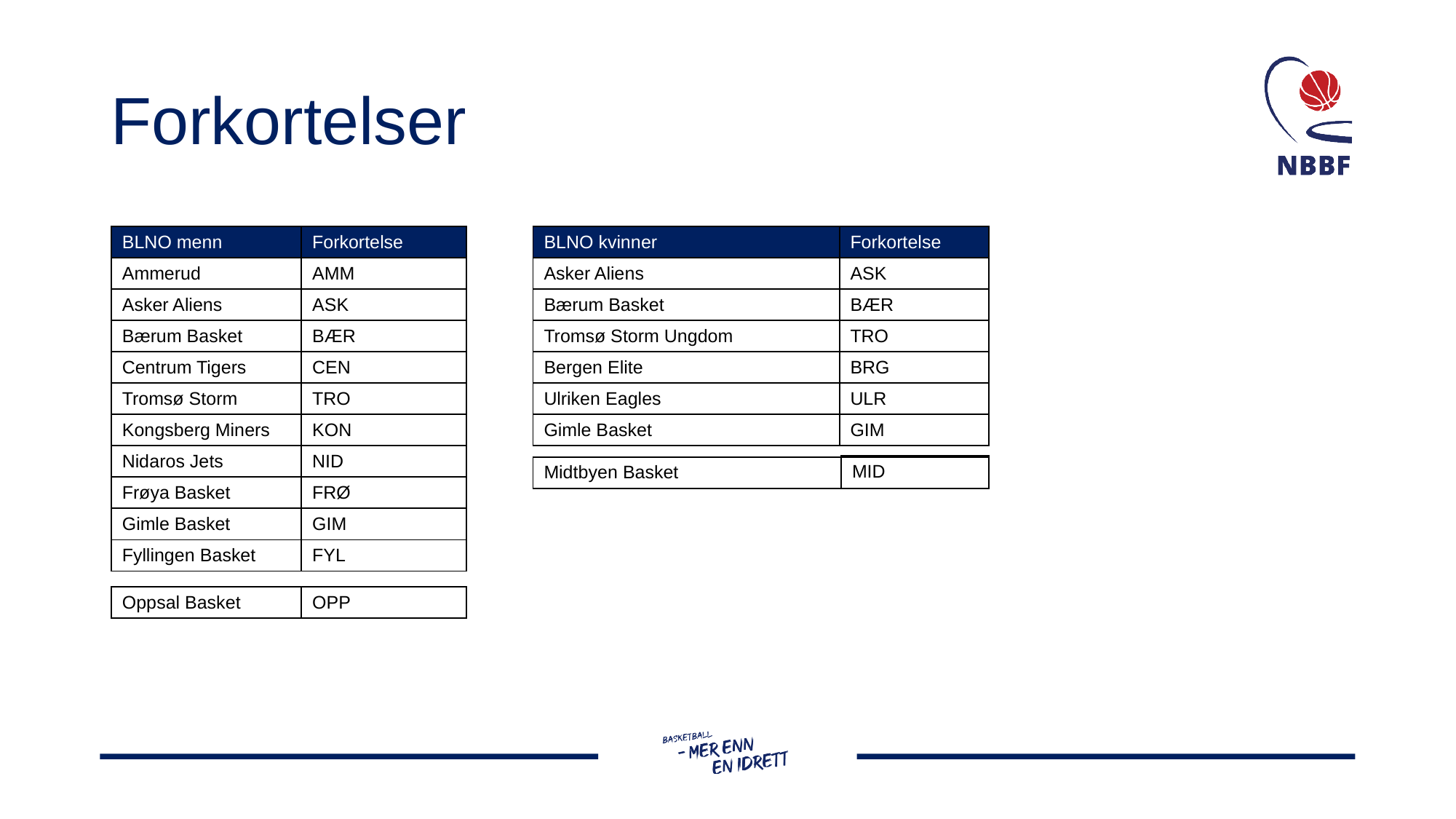

# Forkortelser
| BLNO menn | Forkortelse |
| --- | --- |
| Ammerud | AMM |
| Asker Aliens | ASK |
| Bærum Basket | BÆR |
| Centrum Tigers | CEN |
| Tromsø Storm | TRO |
| Kongsberg Miners | KON |
| Nidaros Jets | NID |
| Frøya Basket | FRØ |
| Gimle Basket | GIM |
| Fyllingen Basket | FYL |
| BLNO kvinner | Forkortelse |
| --- | --- |
| Asker Aliens | ASK |
| Bærum Basket | BÆR |
| Tromsø Storm Ungdom | TRO |
| Bergen Elite | BRG |
| Ulriken Eagles | ULR |
| Gimle Basket | GIM |
| MID |
| --- |
| Midtbyen Basket |
| --- |
| Oppsal Basket | OPP |
| --- | --- |